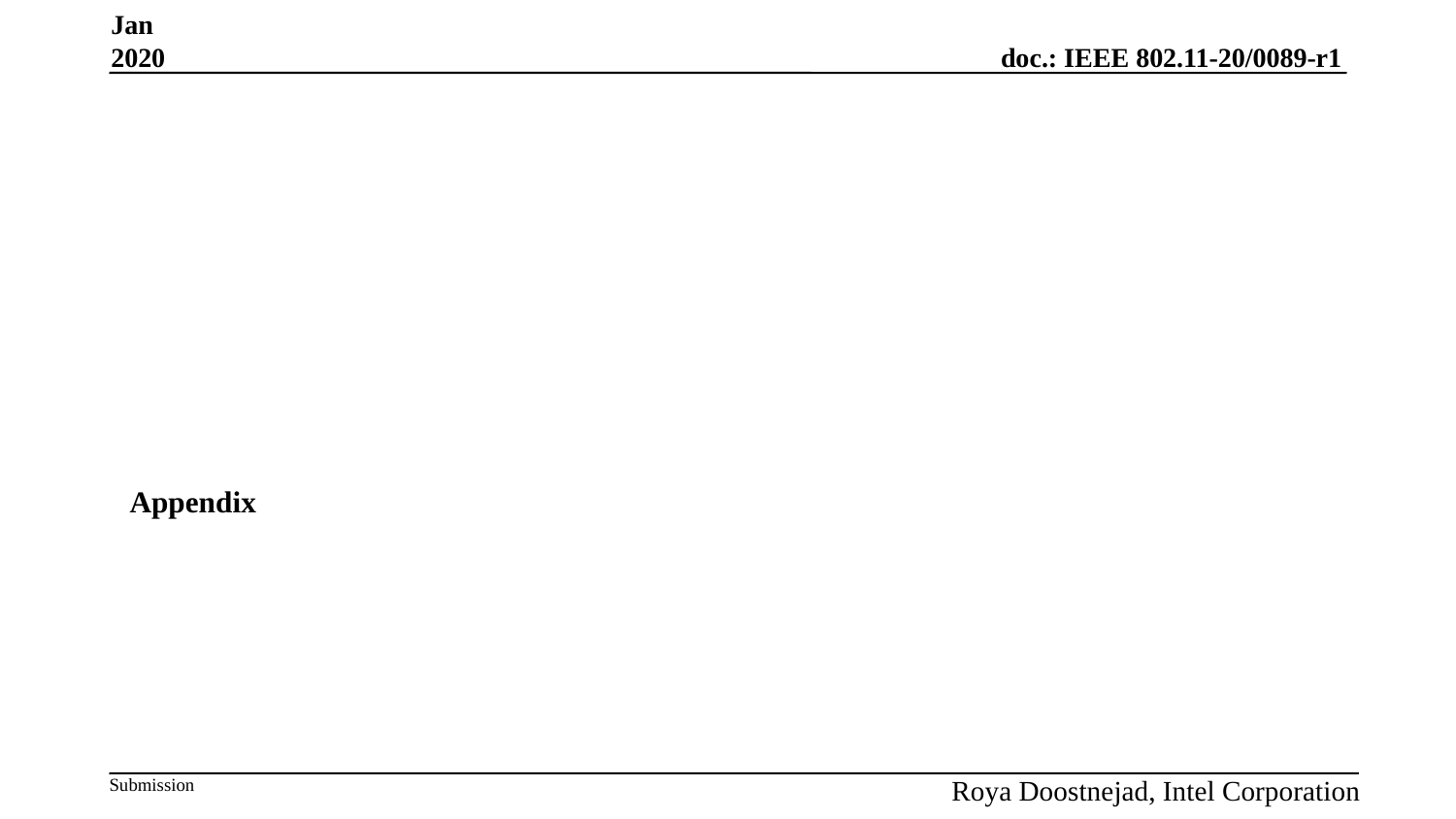

Jan 2020
Appendix
Roya Doostnejad, Intel Corporation